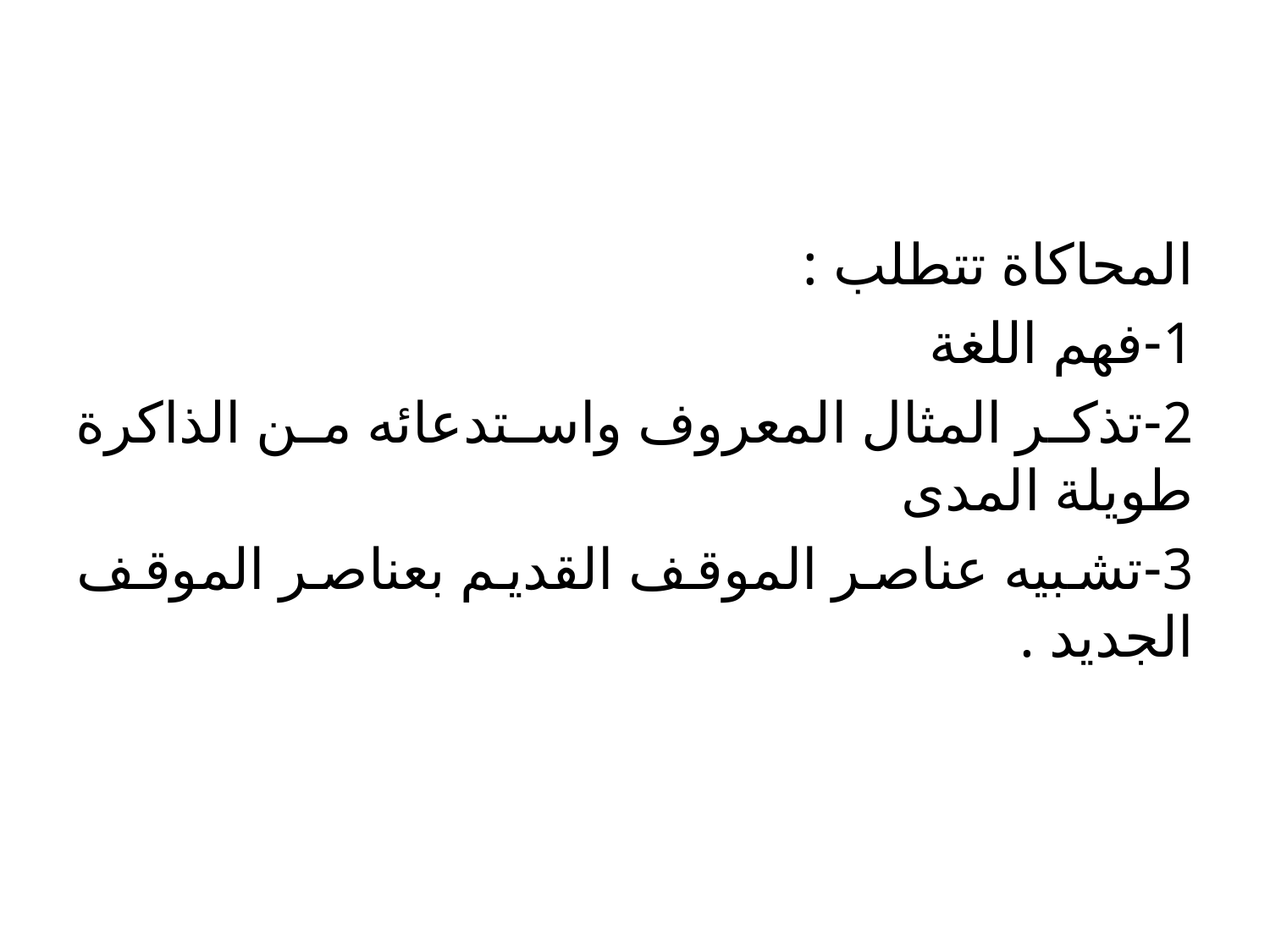

#
المحاكاة تتطلب :
1-فهم اللغة
2-تذكر المثال المعروف واستدعائه من الذاكرة طويلة المدى
3-تشبيه عناصر الموقف القديم بعناصر الموقف الجديد .